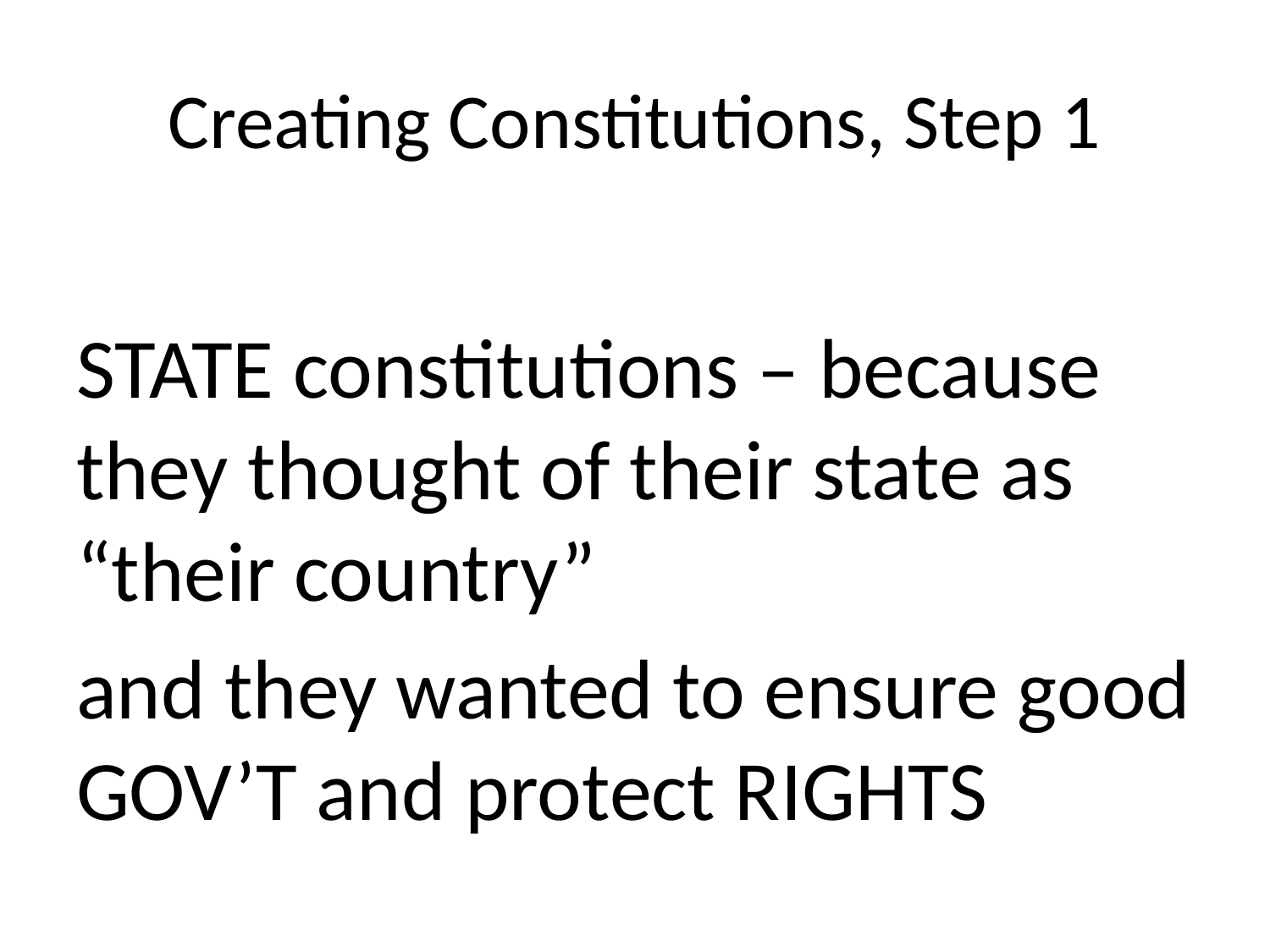

# Creating Constitutions, Step 1

STATE constitutions – because they thought of their state as “their country”
and they wanted to ensure good GOV’T and protect RIGHTS